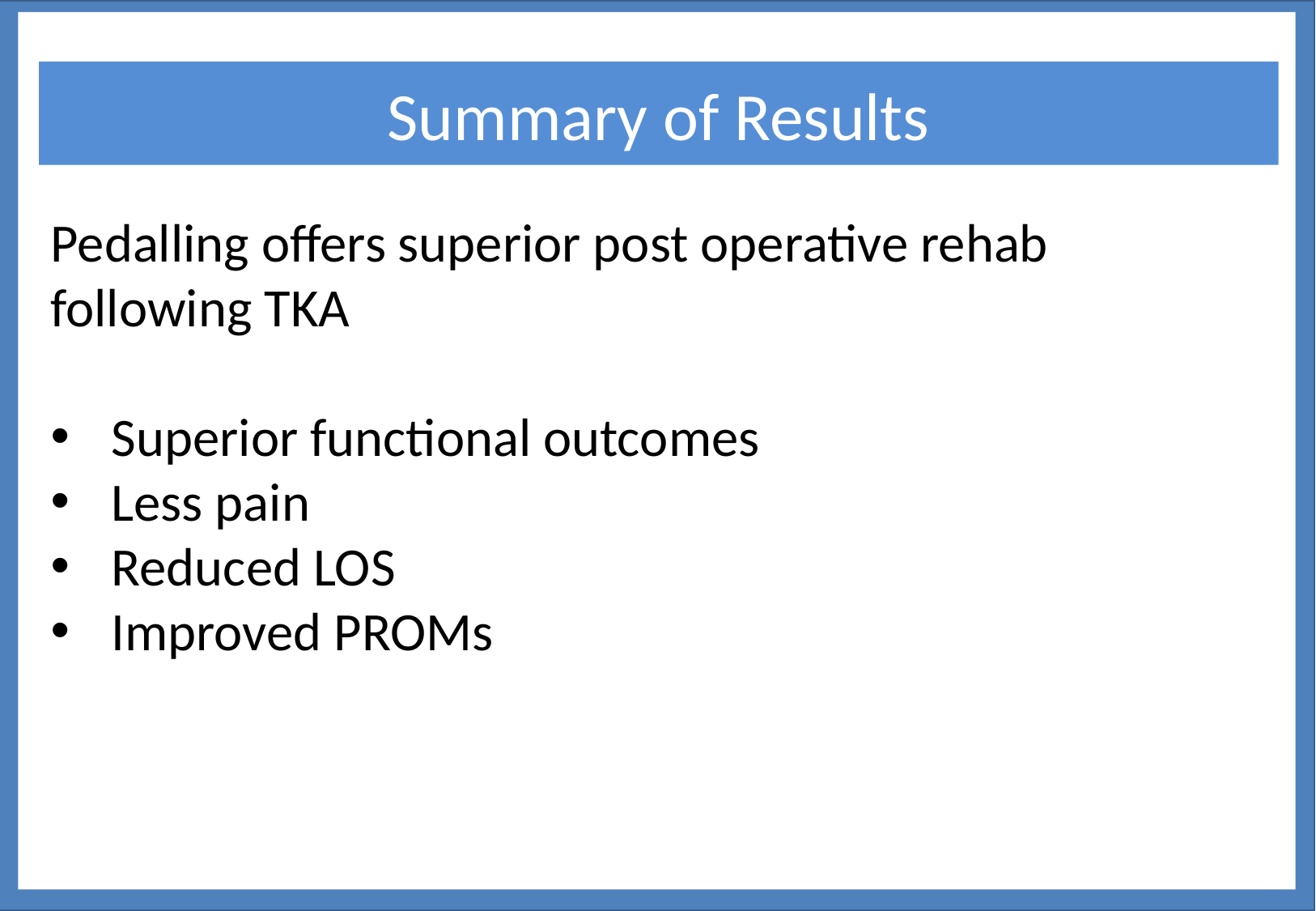

v
Summary of Results
Pedalling offers superior post operative rehab following TKA

Superior functional outcomes
Less pain
Reduced LOS
Improved PROMs